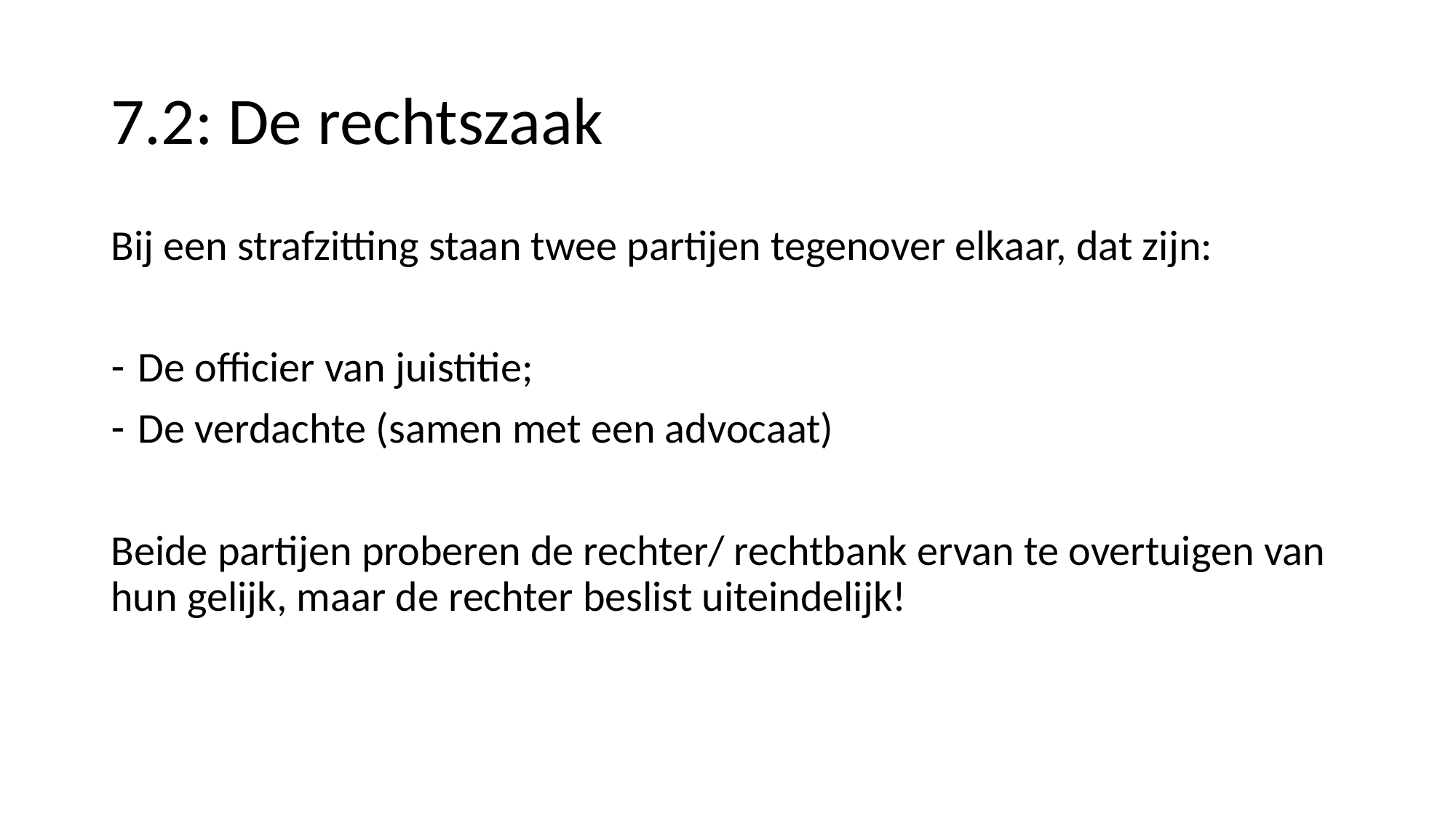

# 7.2: De rechtszaak
Bij een strafzitting staan twee partijen tegenover elkaar, dat zijn:

De officier van juistitie;
De verdachte (samen met een advocaat)

Beide partijen proberen de rechter/ rechtbank ervan te overtuigen van hun gelijk, maar de rechter beslist uiteindelijk!